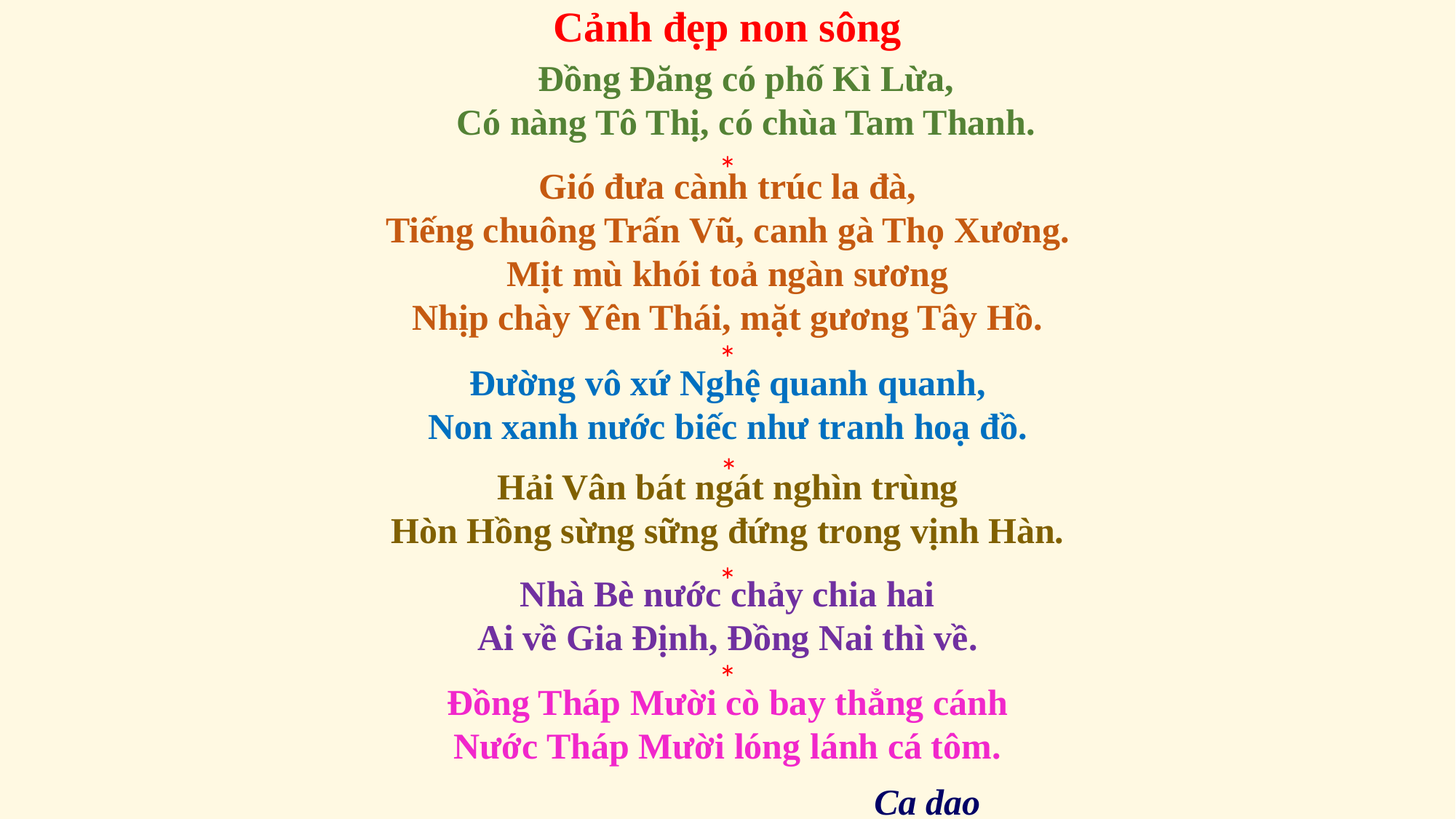

Cảnh đẹp non sông
Đồng Đăng có phố Kì Lừa,
Có nàng Tô Thị, có chùa Tam Thanh.
*
Gió đưa cành trúc la đà,
Tiếng chuông Trấn Vũ, canh gà Thọ Xương.
Mịt mù khói toả ngàn sương
Nhịp chày Yên Thái, mặt gương Tây Hồ.
*
Đường vô xứ Nghệ quanh quanh,
Non xanh nước biếc như tranh hoạ đồ.
*
Hải Vân bát ngát nghìn trùng
Hòn Hồng sừng sững đứng trong vịnh Hàn.
*
Nhà Bè nước chảy chia hai
Ai về Gia Định, Đồng Nai thì về.
*
Đồng Tháp Mười cò bay thẳng cánh
Nước Tháp Mười lóng lánh cá tôm.

Ca dao